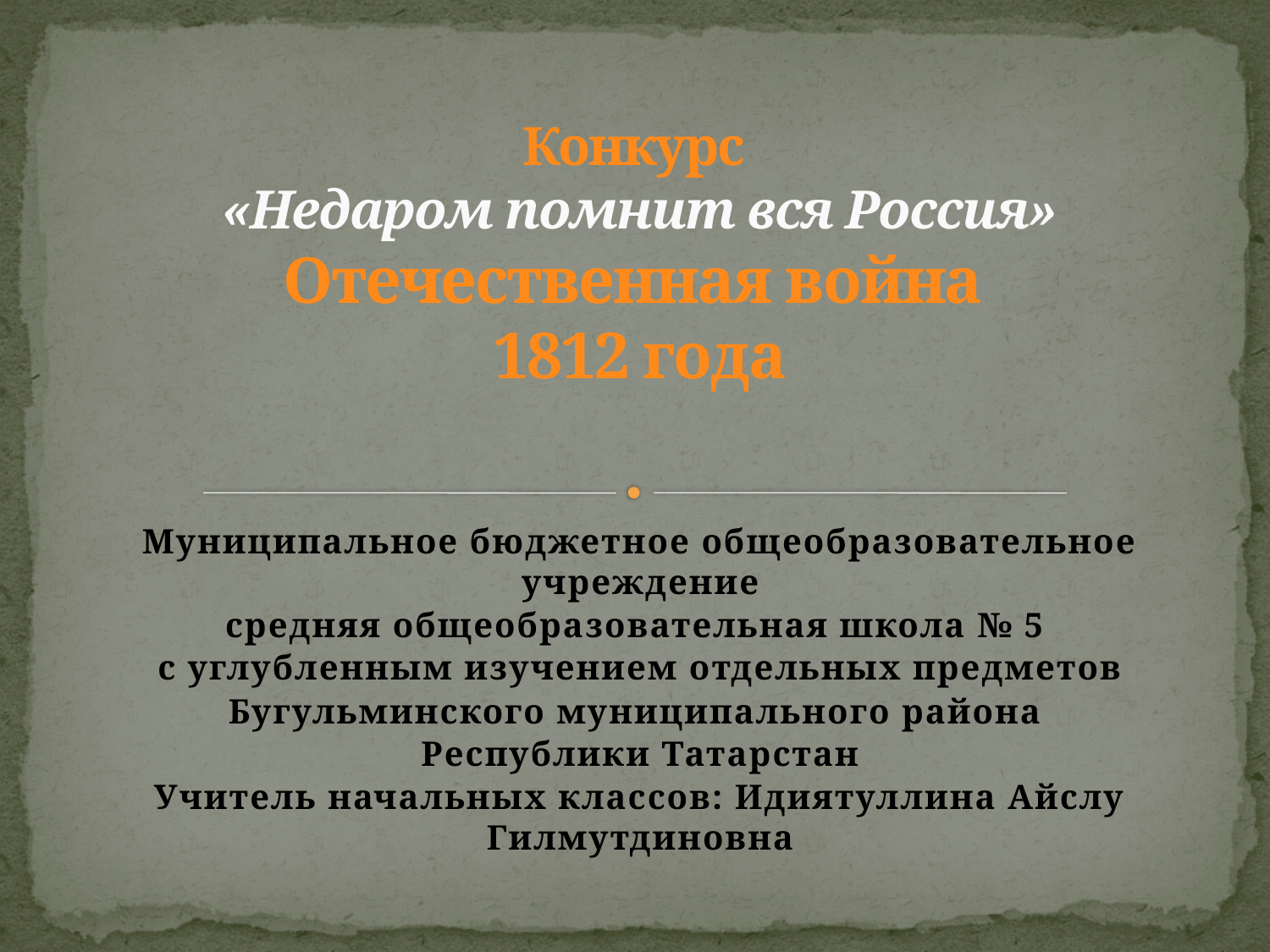

# Конкурс «Недаром помнит вся Россия» Отечественная война 1812 года
Муниципальное бюджетное общеобразовательное учреждение
средняя общеобразовательная школа № 5
с углубленным изучением отдельных предметов
Бугульминского муниципального района
Республики Татарстан
Учитель начальных классов: Идиятуллина Айслу Гилмутдиновна